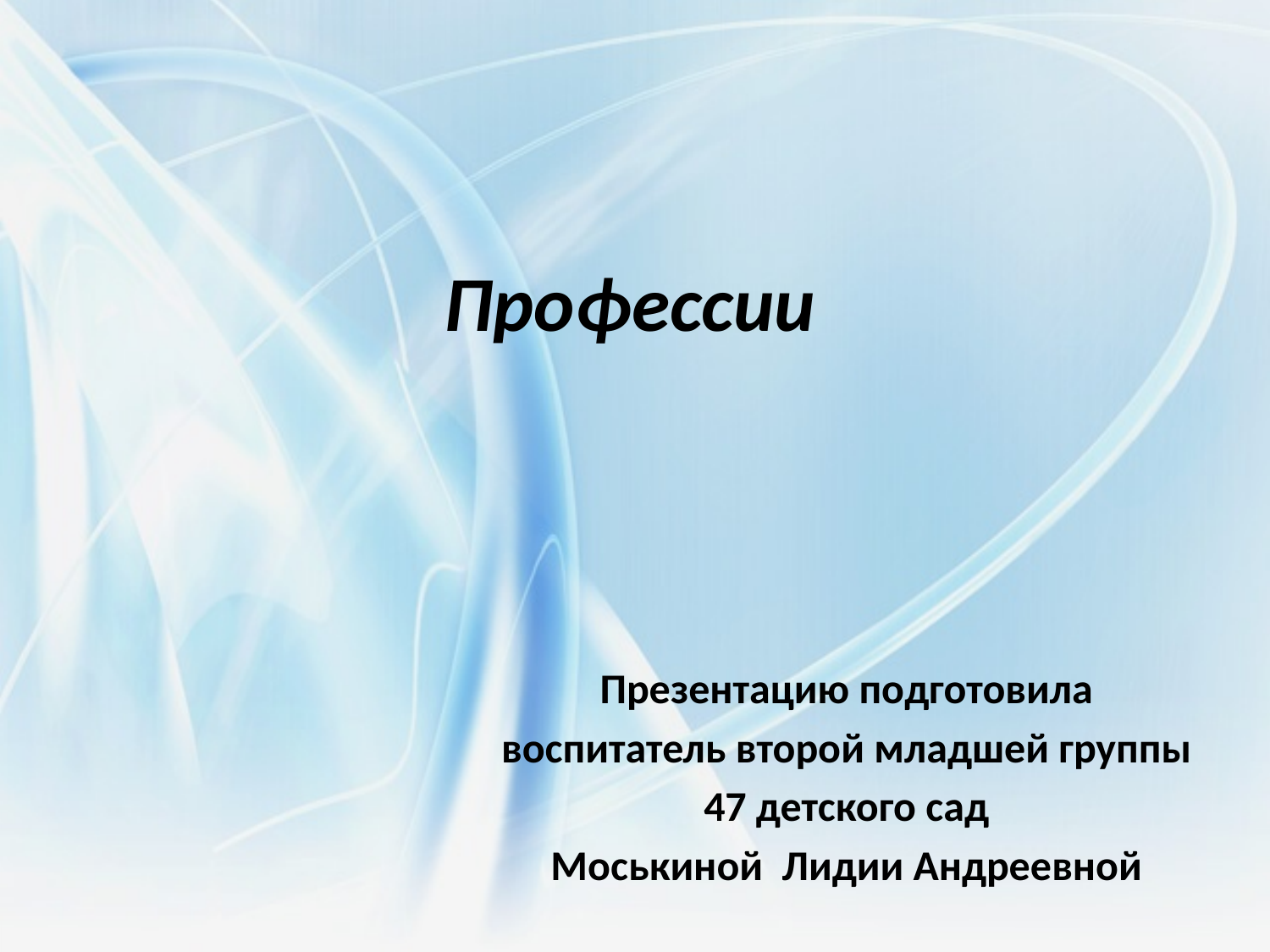

# Профессии
Презентацию подготовила
воспитатель второй младшей группы
47 детского сад
Моськиной  Лидии Андреевной